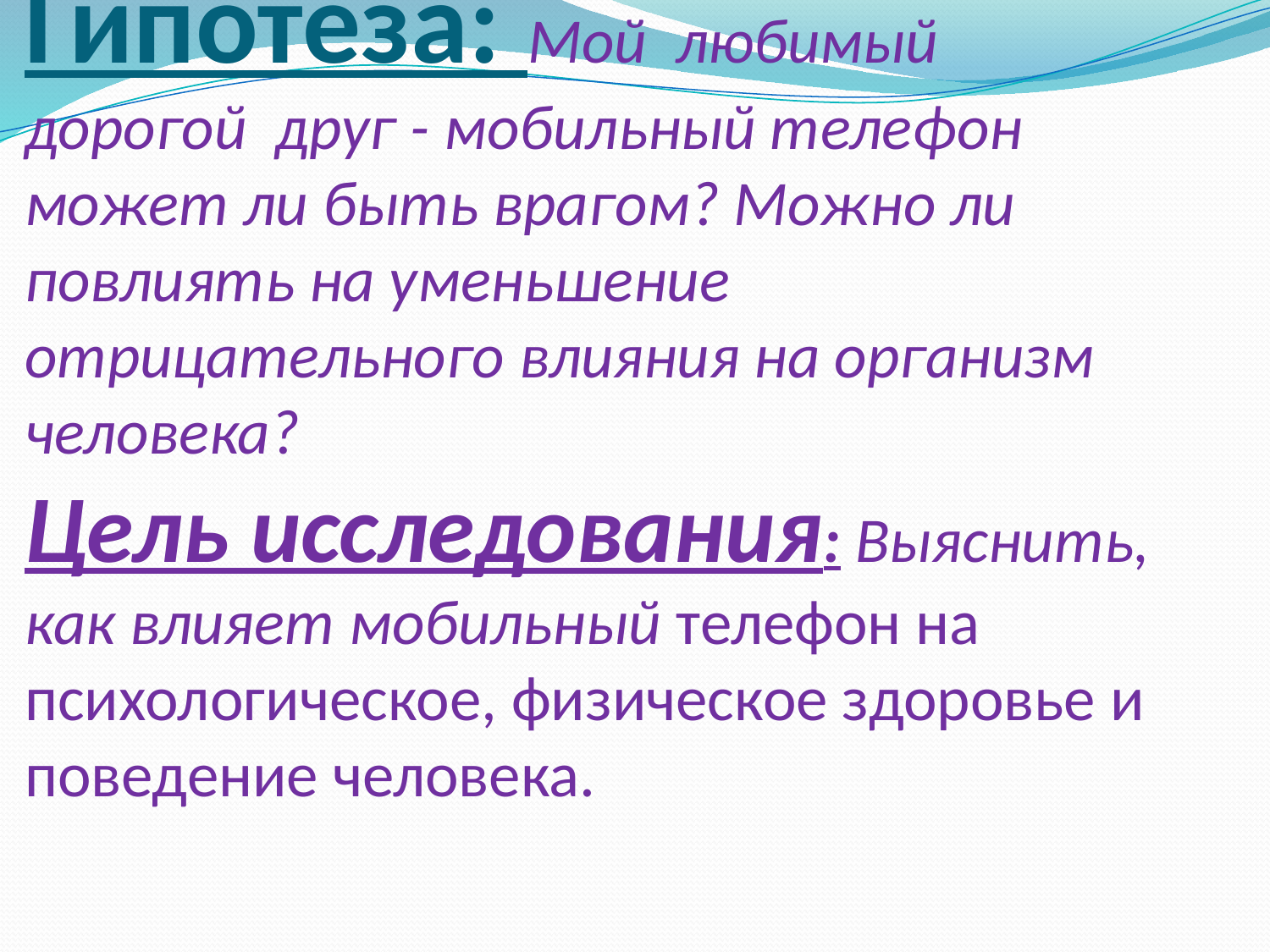

# Гипотеза: Мой  любимый дорогой  друг - мобильный телефон может ли быть врагом? Можно ли повлиять на уменьшение отрицательного влияния на организм человека? Цель исследования: Выяснить, как влияет мобильный телефон на психологическое, физическое здоровье и поведение человека.